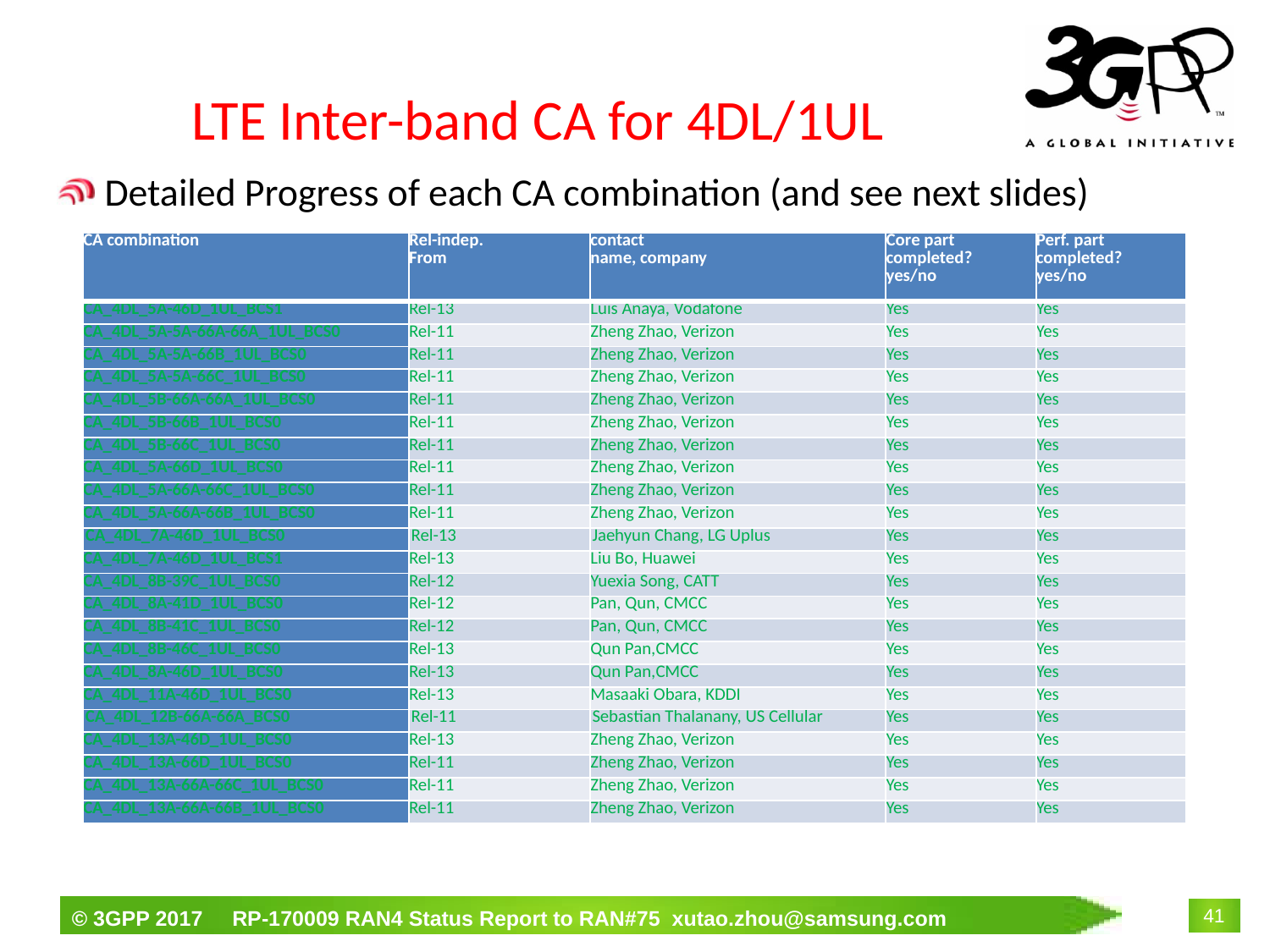

# LTE Inter-band CA for 4DL/1UL
Detailed Progress of each CA combination (and see next slides)
| CA combination | Rel-indep. From | contact name, company | Core part completed? yes/no | Perf. part completed? yes/no |
| --- | --- | --- | --- | --- |
| CA\_4DL\_5A-46D\_1UL\_BCS1 | Rel-13 | Luis Anaya, Vodafone | Yes | Yes |
| CA\_4DL\_5A-5A-66A-66A\_1UL\_BCS0 | Rel-11 | Zheng Zhao, Verizon | Yes | Yes |
| CA\_4DL\_5A-5A-66B\_1UL\_BCS0 | Rel-11 | Zheng Zhao, Verizon | Yes | Yes |
| CA\_4DL\_5A-5A-66C\_1UL\_BCS0 | Rel-11 | Zheng Zhao, Verizon | Yes | Yes |
| CA\_4DL\_5B-66A-66A\_1UL\_BCS0 | Rel-11 | Zheng Zhao, Verizon | Yes | Yes |
| CA\_4DL\_5B-66B\_1UL\_BCS0 | Rel-11 | Zheng Zhao, Verizon | Yes | Yes |
| CA\_4DL\_5B-66C\_1UL\_BCS0 | Rel-11 | Zheng Zhao, Verizon | Yes | Yes |
| CA\_4DL\_5A-66D\_1UL\_BCS0 | Rel-11 | Zheng Zhao, Verizon | Yes | Yes |
| CA\_4DL\_5A-66A-66C\_1UL\_BCS0 | Rel-11 | Zheng Zhao, Verizon | Yes | Yes |
| CA\_4DL\_5A-66A-66B\_1UL\_BCS0 | Rel-11 | Zheng Zhao, Verizon | Yes | Yes |
| CA\_4DL\_7A-46D\_1UL\_BCS0 | Rel-13 | Jaehyun Chang, LG Uplus | Yes | Yes |
| CA\_4DL\_7A-46D\_1UL\_BCS1 | Rel-13 | Liu Bo, Huawei | Yes | Yes |
| CA\_4DL\_8B-39C\_1UL\_BCS0 | Rel-12 | Yuexia Song, CATT | Yes | Yes |
| CA\_4DL\_8A-41D\_1UL\_BCS0 | Rel-12 | Pan, Qun, CMCC | Yes | Yes |
| CA\_4DL\_8B-41C\_1UL\_BCS0 | Rel-12 | Pan, Qun, CMCC | Yes | Yes |
| CA\_4DL\_8B-46C\_1UL\_BCS0 | Rel-13 | Qun Pan,CMCC | Yes | Yes |
| CA\_4DL\_8A-46D\_1UL\_BCS0 | Rel-13 | Qun Pan,CMCC | Yes | Yes |
| CA\_4DL\_11A-46D\_1UL\_BCS0 | Rel-13 | Masaaki Obara, KDDI | Yes | Yes |
| CA\_4DL\_12B-66A-66A\_BCS0 | Rel-11 | Sebastian Thalanany, US Cellular | Yes | Yes |
| CA\_4DL\_13A-46D\_1UL\_BCS0 | Rel-13 | Zheng Zhao, Verizon | Yes | Yes |
| CA\_4DL\_13A-66D\_1UL\_BCS0 | Rel-11 | Zheng Zhao, Verizon | Yes | Yes |
| CA\_4DL\_13A-66A-66C\_1UL\_BCS0 | Rel-11 | Zheng Zhao, Verizon | Yes | Yes |
| CA\_4DL\_13A-66A-66B\_1UL\_BCS0 | Rel-11 | Zheng Zhao, Verizon | Yes | Yes |